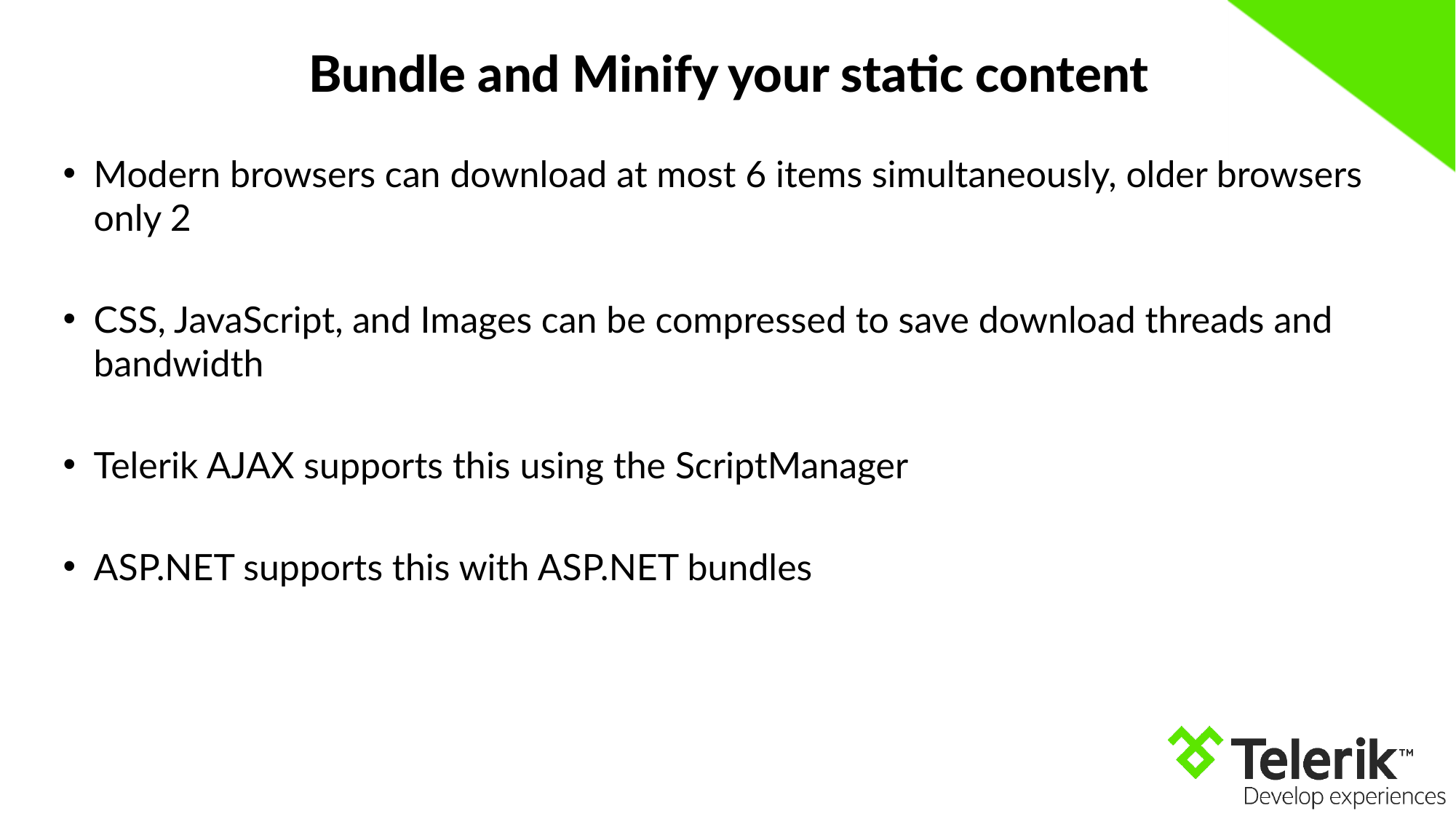

# Bundle and Minify your static content
Modern browsers can download at most 6 items simultaneously, older browsers only 2

CSS, JavaScript, and Images can be compressed to save download threads and bandwidth

Telerik AJAX supports this using the ScriptManager

ASP.NET supports this with ASP.NET bundles